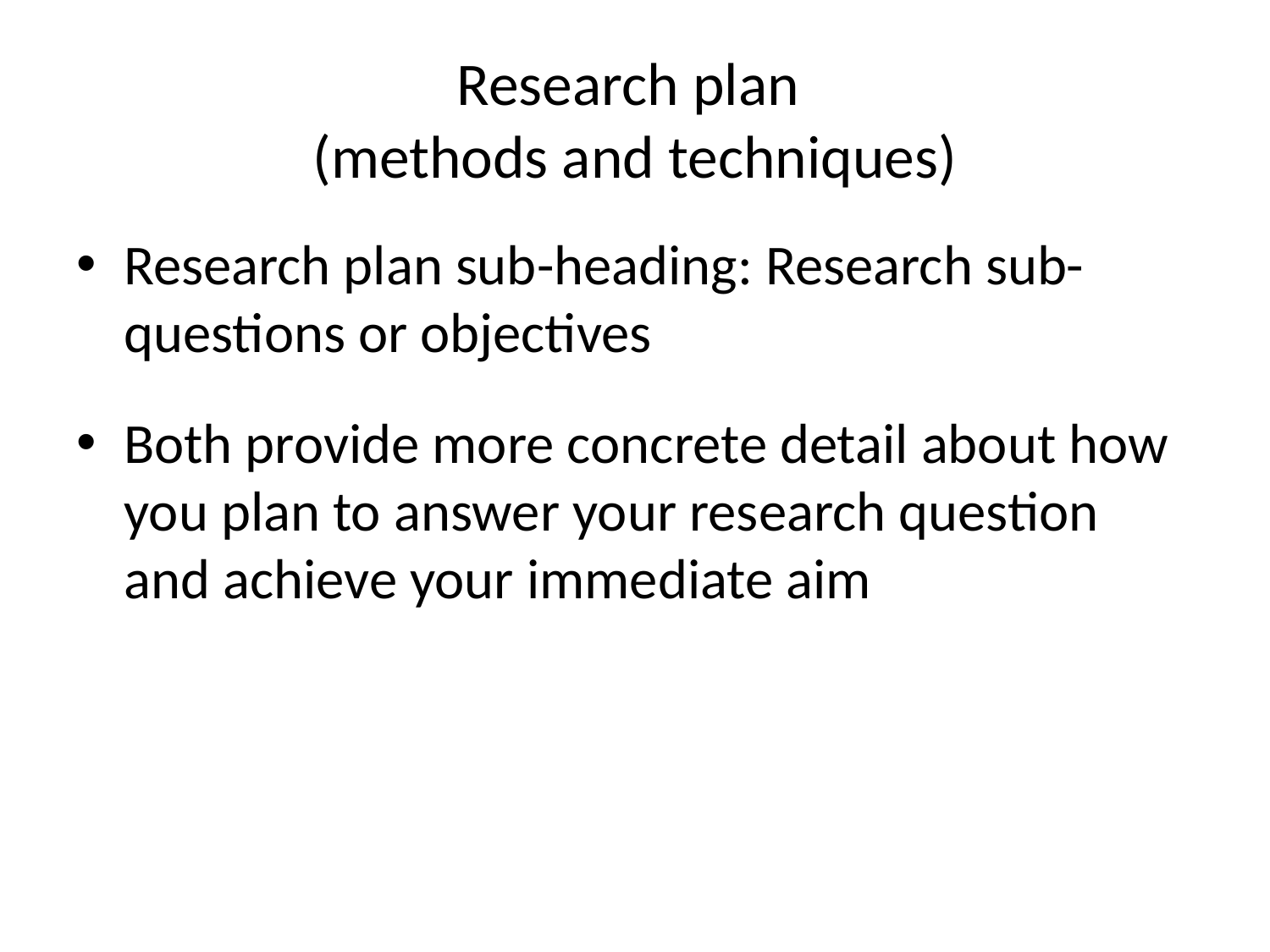

# Research plan (methods and techniques)
Research plan sub-heading: Research sub-questions or objectives
Both provide more concrete detail about how you plan to answer your research question and achieve your immediate aim